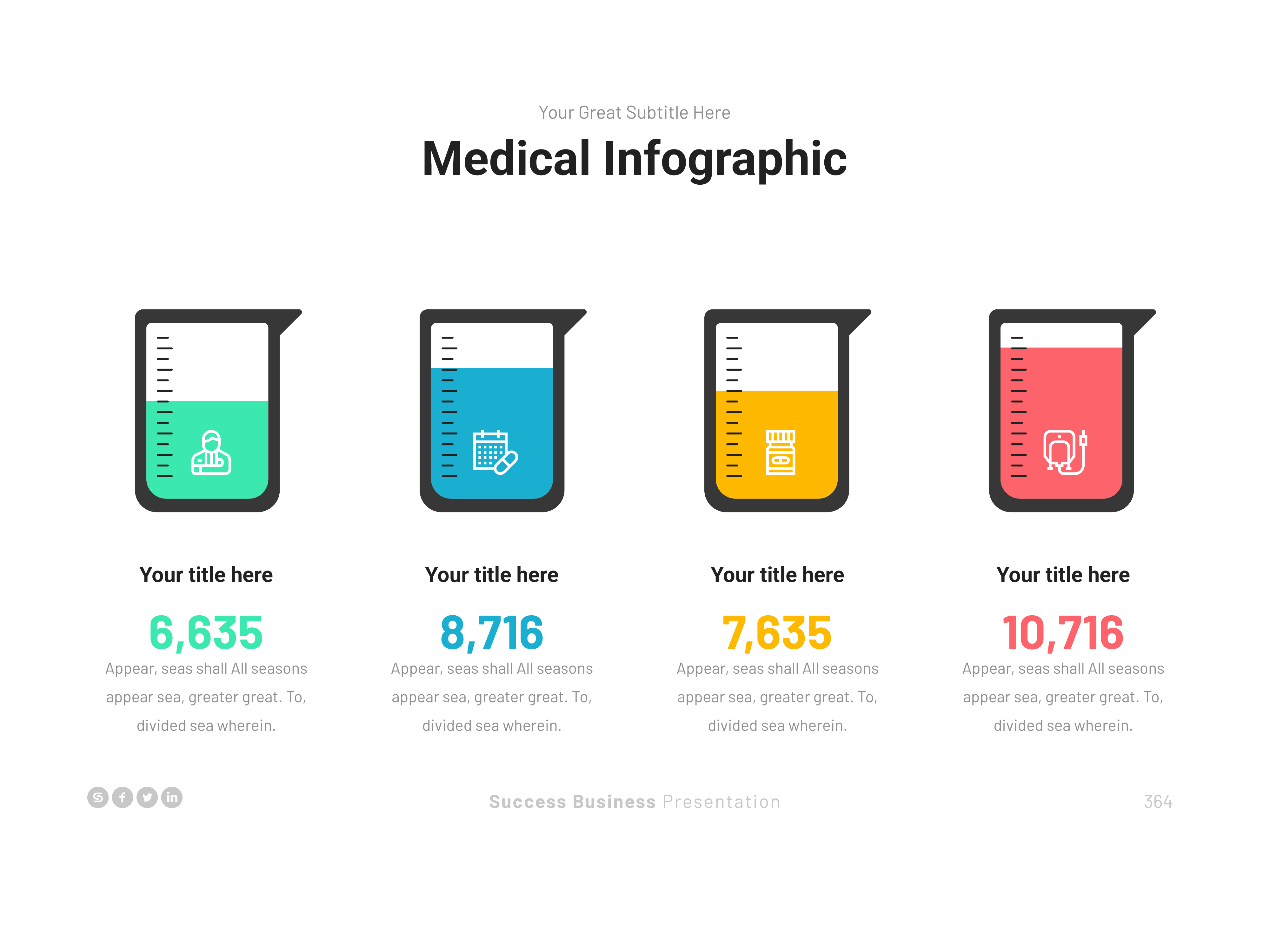

Your Great Subtitle Here
Medical Infographic

Your title here
8,716
Appear, seas shall All seasons appear sea, greater great. To, divided sea wherein.
Your title here
10,716
Appear, seas shall All seasons appear sea, greater great. To, divided sea wherein.
Your title here
6,635
Appear, seas shall All seasons appear sea, greater great. To, divided sea wherein.
Your title here
7,635
Appear, seas shall All seasons appear sea, greater great. To, divided sea wherein.
364
Success Business Presentation